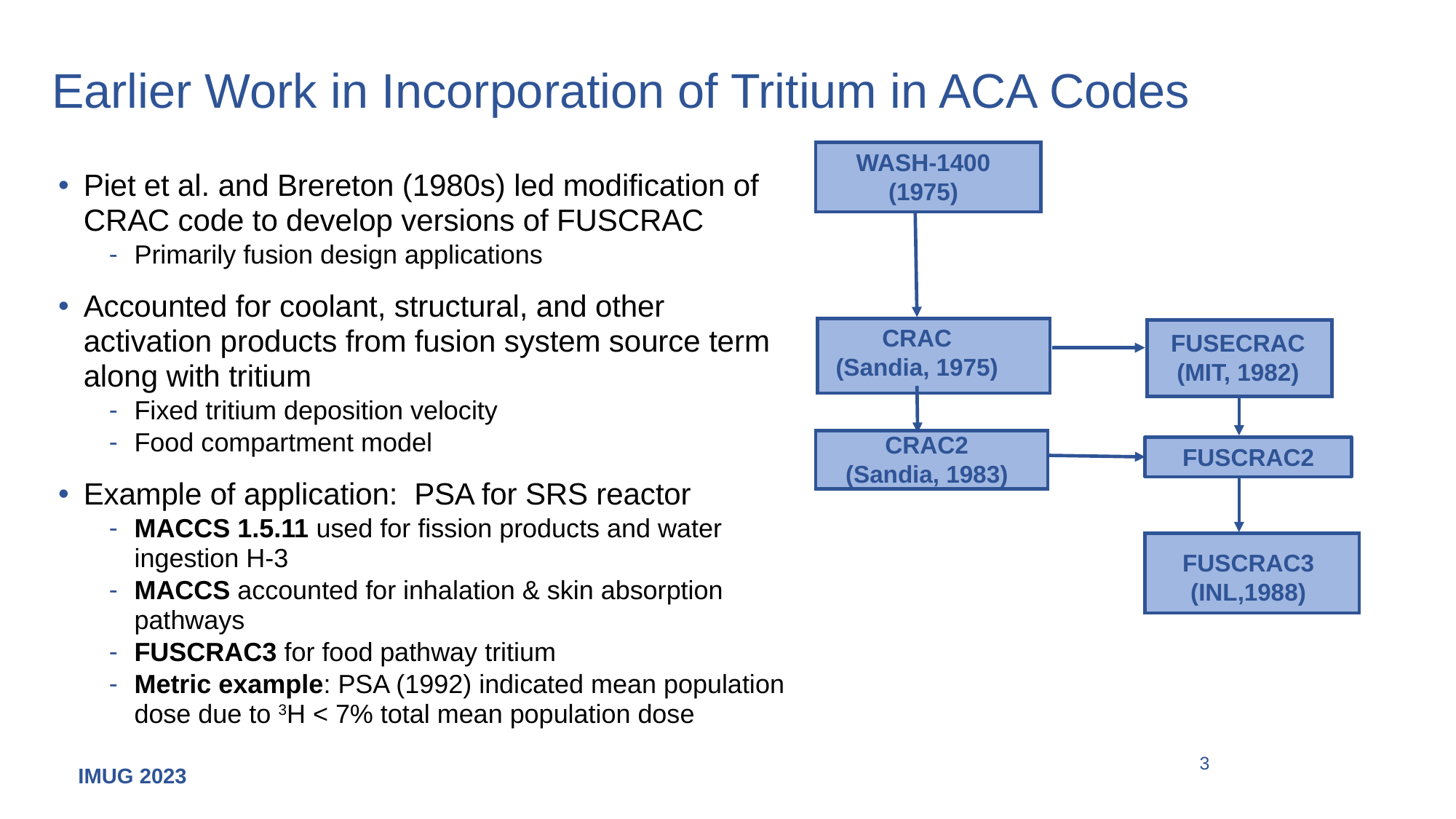

# Earlier Work in Incorporation of Tritium in ACA Codes
WASH-1400
(1975)

Piet et al. and Brereton (1980s) led modification of CRAC code to develop versions of FUSCRAC
Primarily fusion design applications
Accounted for coolant, structural, and other activation products from fusion system source term along with tritium
Fixed tritium deposition velocity
Food compartment model
Example of application:  PSA for SRS reactor
MACCS 1.5.11 used for fission products and water ingestion H-3
MACCS accounted for inhalation & skin absorption pathways
FUSCRAC3 for food pathway tritium
Metric example: PSA (1992) indicated mean population dose due to 3H < 7% total mean population dose
CRAC
(Sandia, 1975)

FUSECRAC
(MIT, 1982)
CRAC2
(Sandia, 1983)

FUSCRAC2

FUSCRAC3
(INL,1988)
3
IMUG 2023